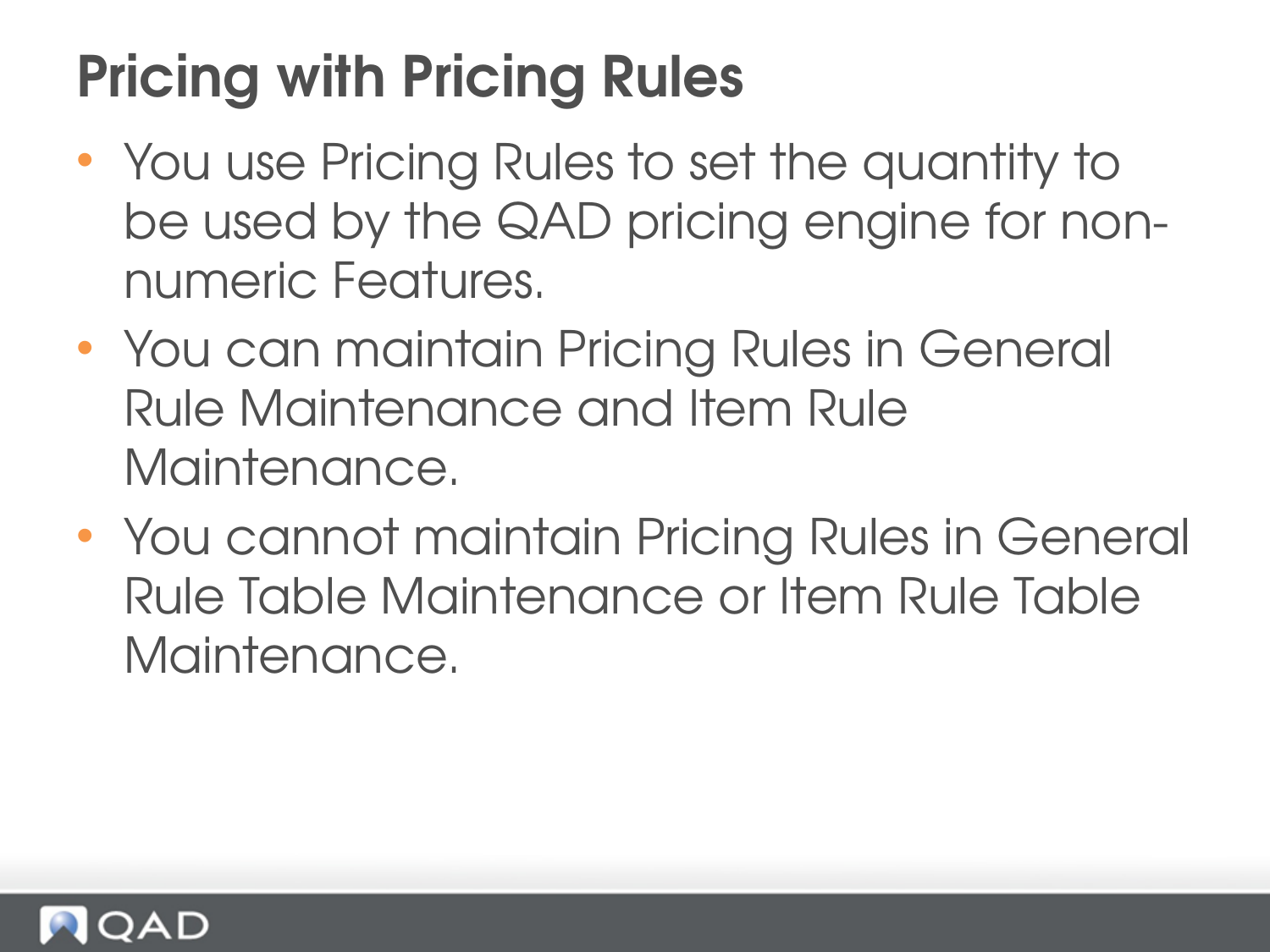

# Pricing with Pricing Rules
You use Pricing Rules to set the quantity to be used by the QAD pricing engine for non-numeric Features.
You can maintain Pricing Rules in General Rule Maintenance and Item Rule Maintenance.
You cannot maintain Pricing Rules in General Rule Table Maintenance or Item Rule Table Maintenance.